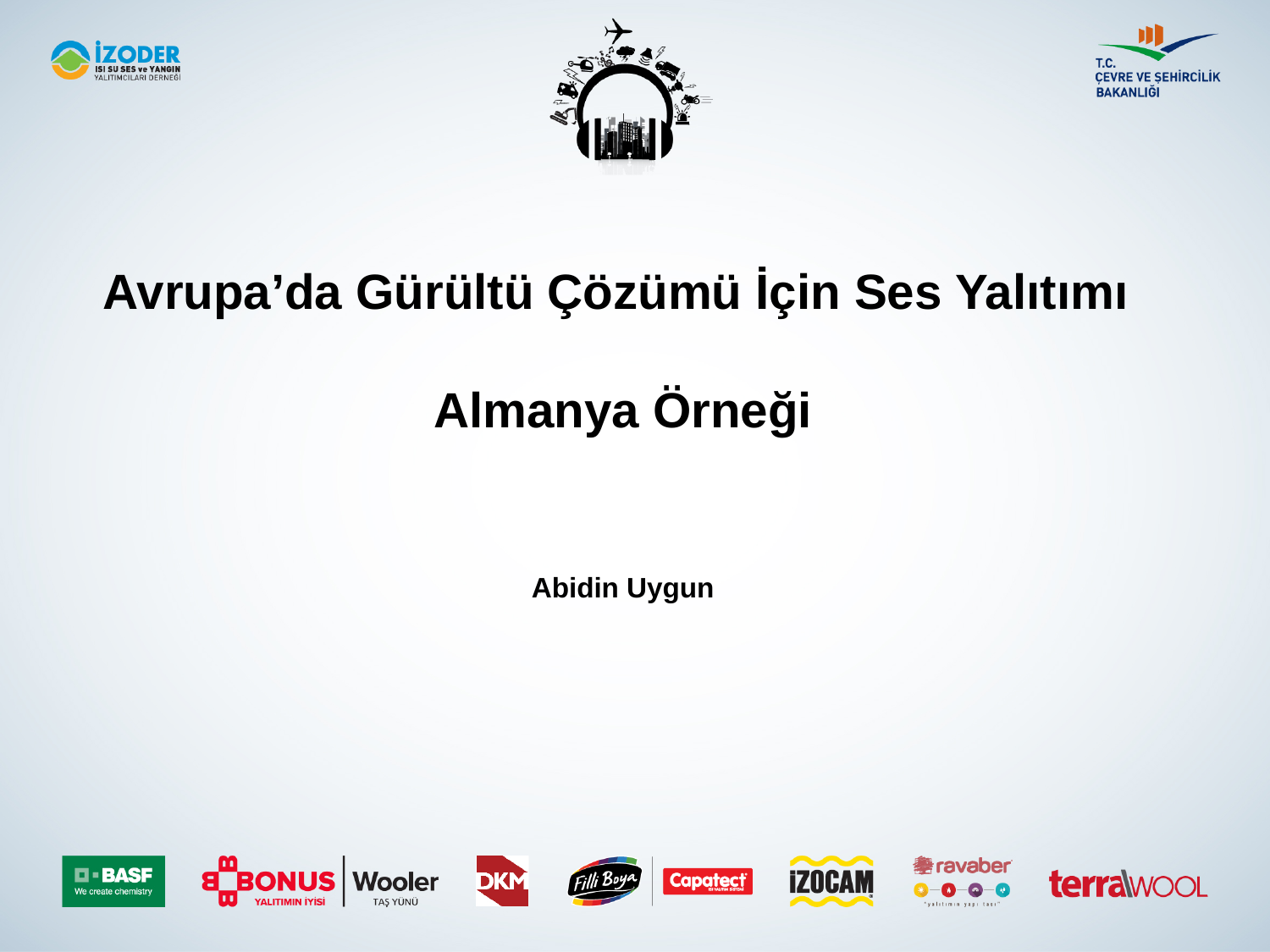

Avrupa’da Gürültü Çözümü İçin Ses Yalıtımı

Almanya Örneği
Abidin Uygun